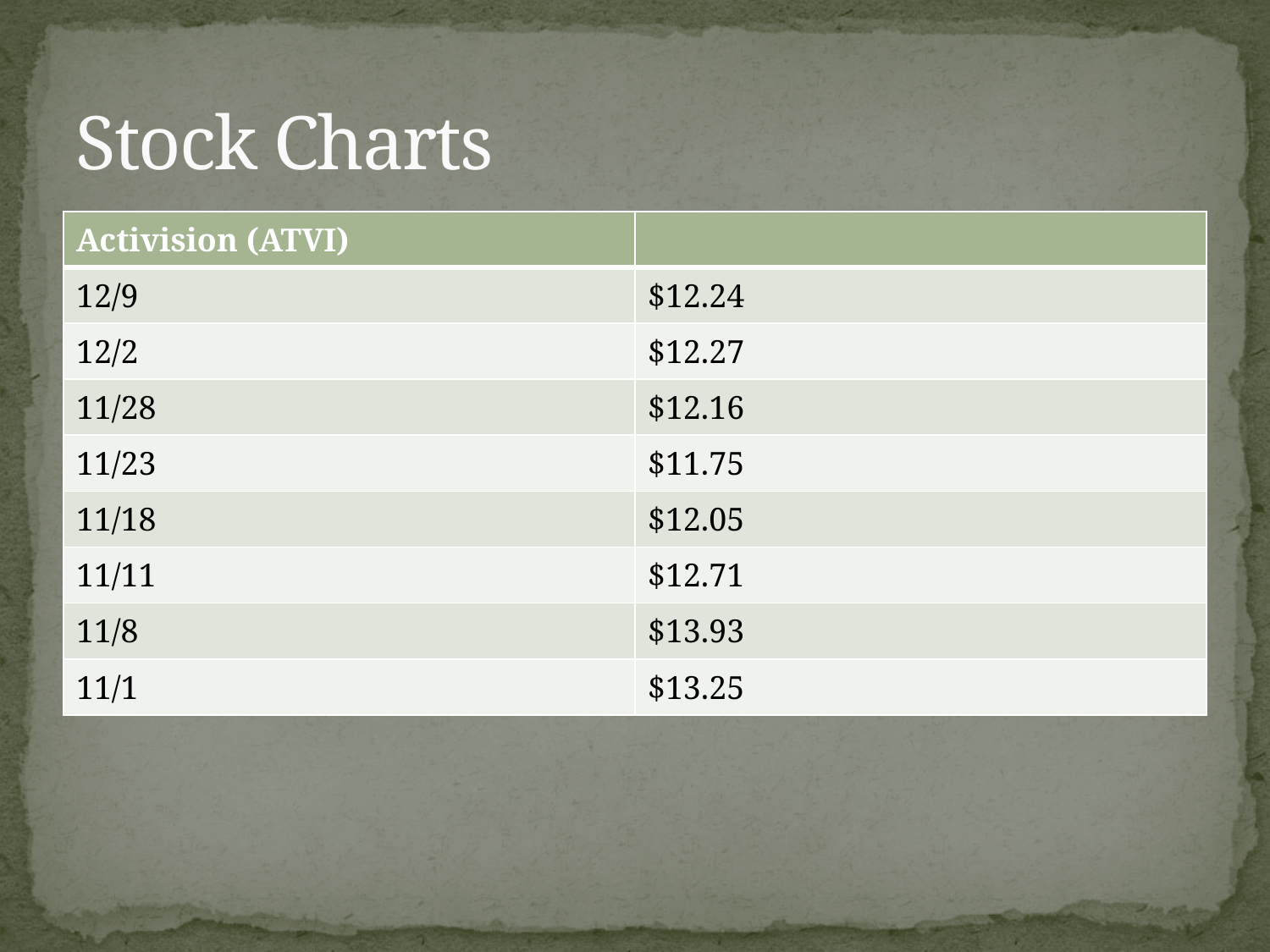

# Stock Charts
| Activision (ATVI) |  |
| --- | --- |
| 12/9 | $12.24 |
| 12/2 | $12.27 |
| 11/28 | $12.16 |
| 11/23 | $11.75 |
| 11/18 | $12.05 |
| 11/11 | $12.71 |
| 11/8 | $13.93 |
| 11/1 | $13.25 |